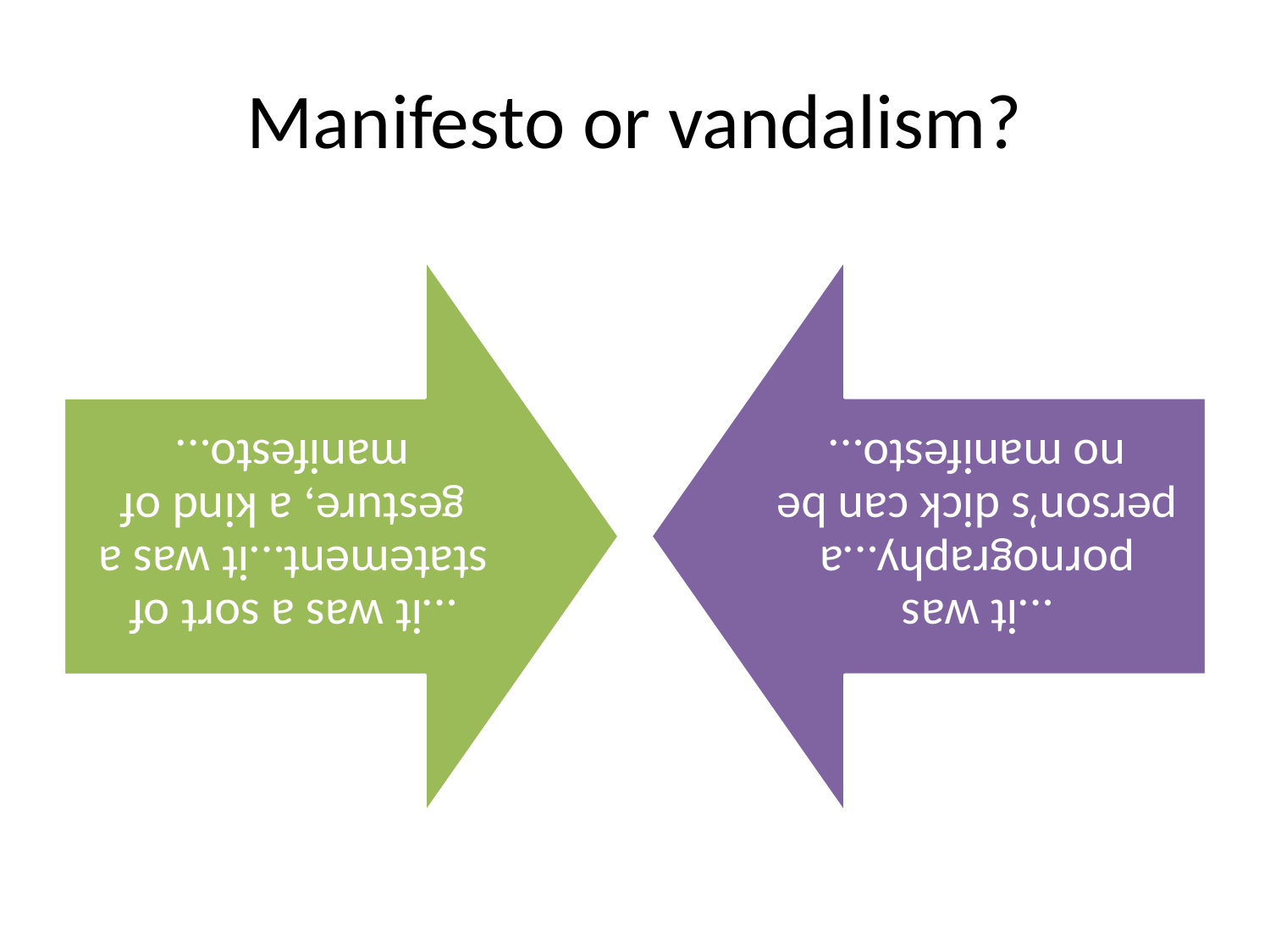

# Manifesto or vandalism?
…it was a sort of statement…it was a gesture, a kind of manifesto…
…it was pornography…a person’s dick can be no manifesto…